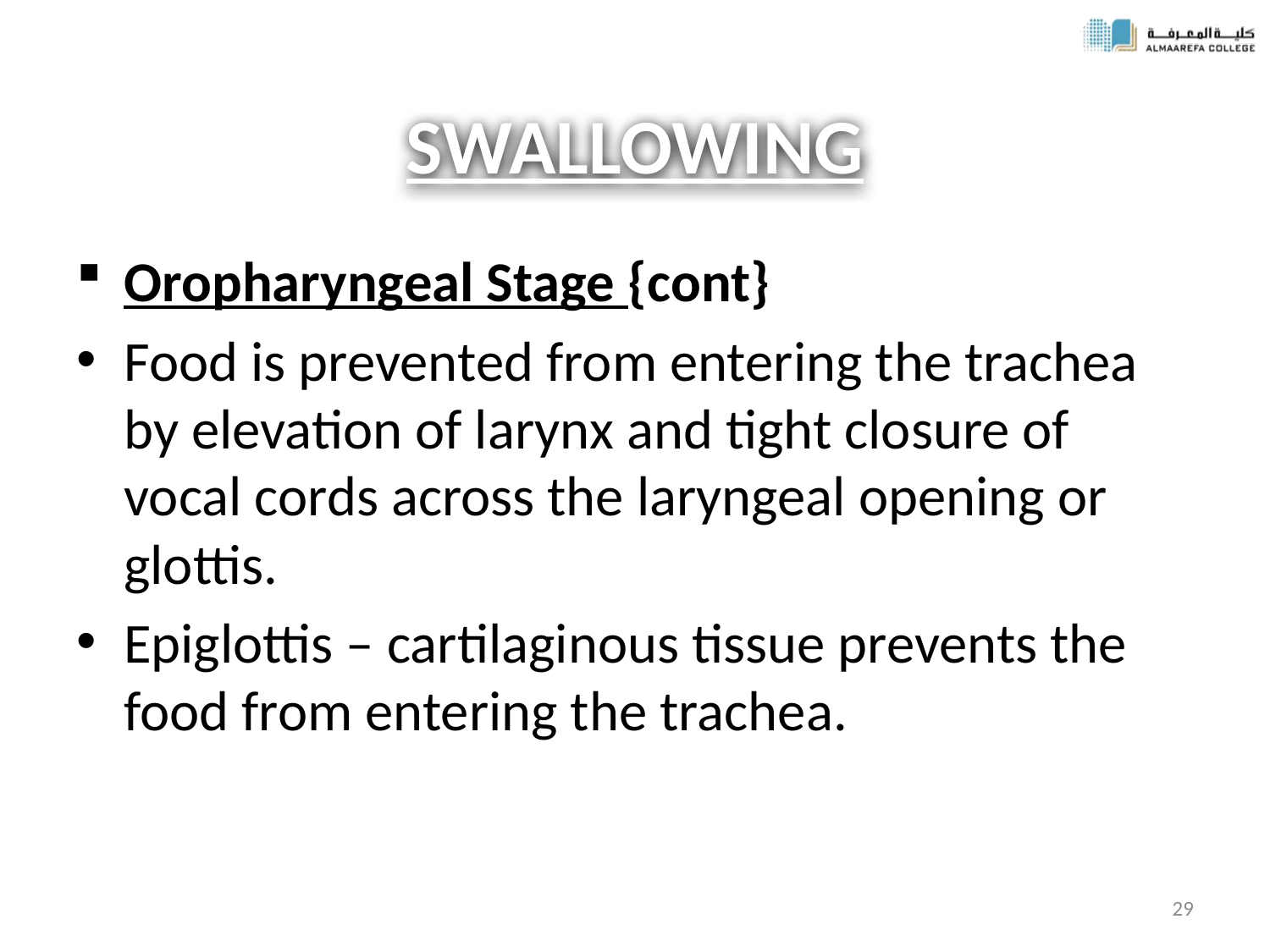

# SWALLOWING
Oropharyngeal Stage {cont}
Food is prevented from entering the trachea by elevation of larynx and tight closure of vocal cords across the laryngeal opening or glottis.
Epiglottis – cartilaginous tissue prevents the food from entering the trachea.

29